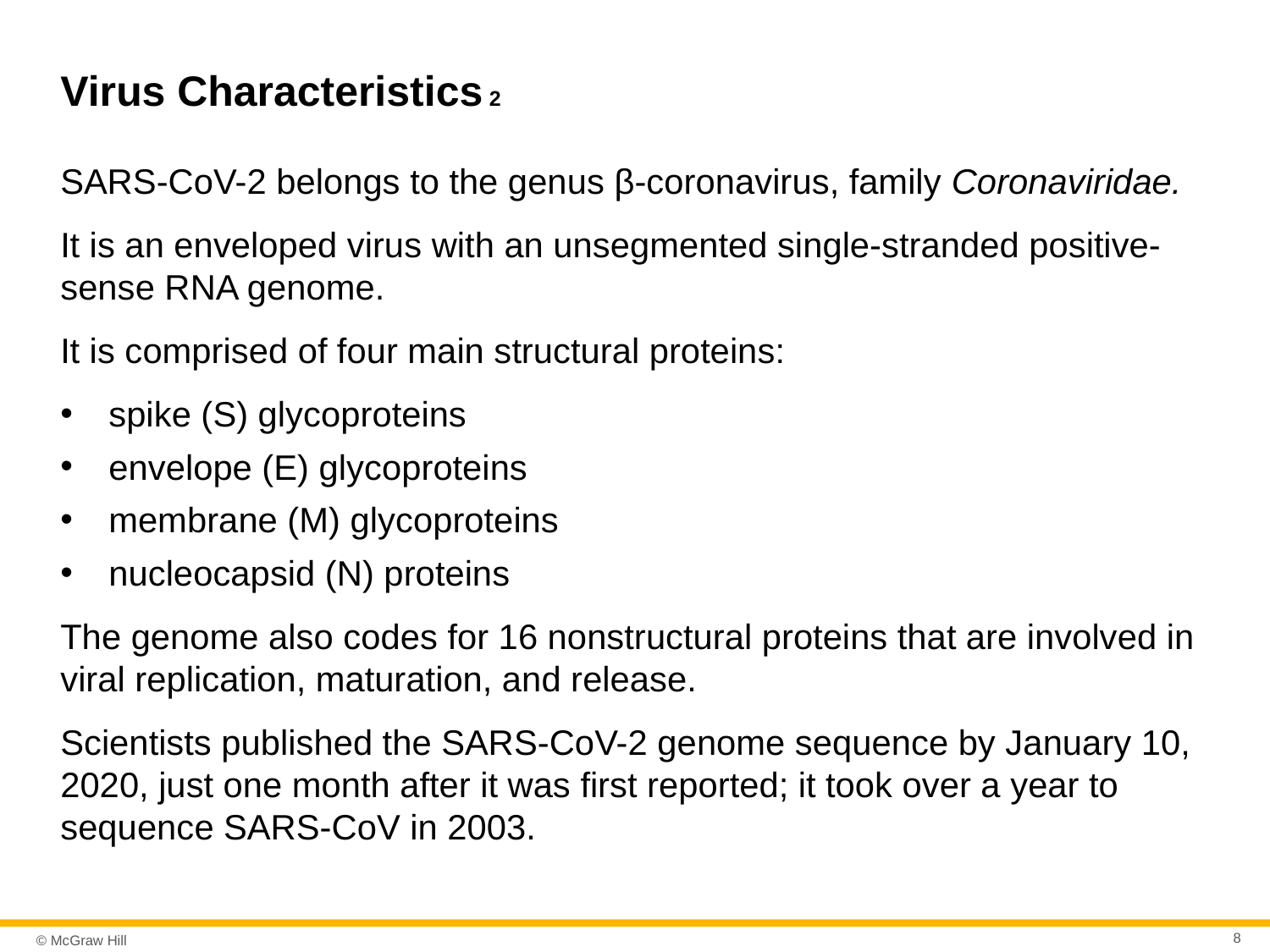

# Virus Characteristics 2
SARS-CoV-2 belongs to the genus β-coronavirus, family Coronaviridae.
It is an enveloped virus with an unsegmented single-stranded positive-sense RNA genome.
It is comprised of four main structural proteins:
spike (S) glycoproteins
envelope (E) glycoproteins
membrane (M) glycoproteins
nucleocapsid (N) proteins
The genome also codes for 16 nonstructural proteins that are involved in viral replication, maturation, and release.
Scientists published the SARS-CoV-2 genome sequence by January 10, 2020, just one month after it was first reported; it took over a year to sequence SARS-CoV in 2003.